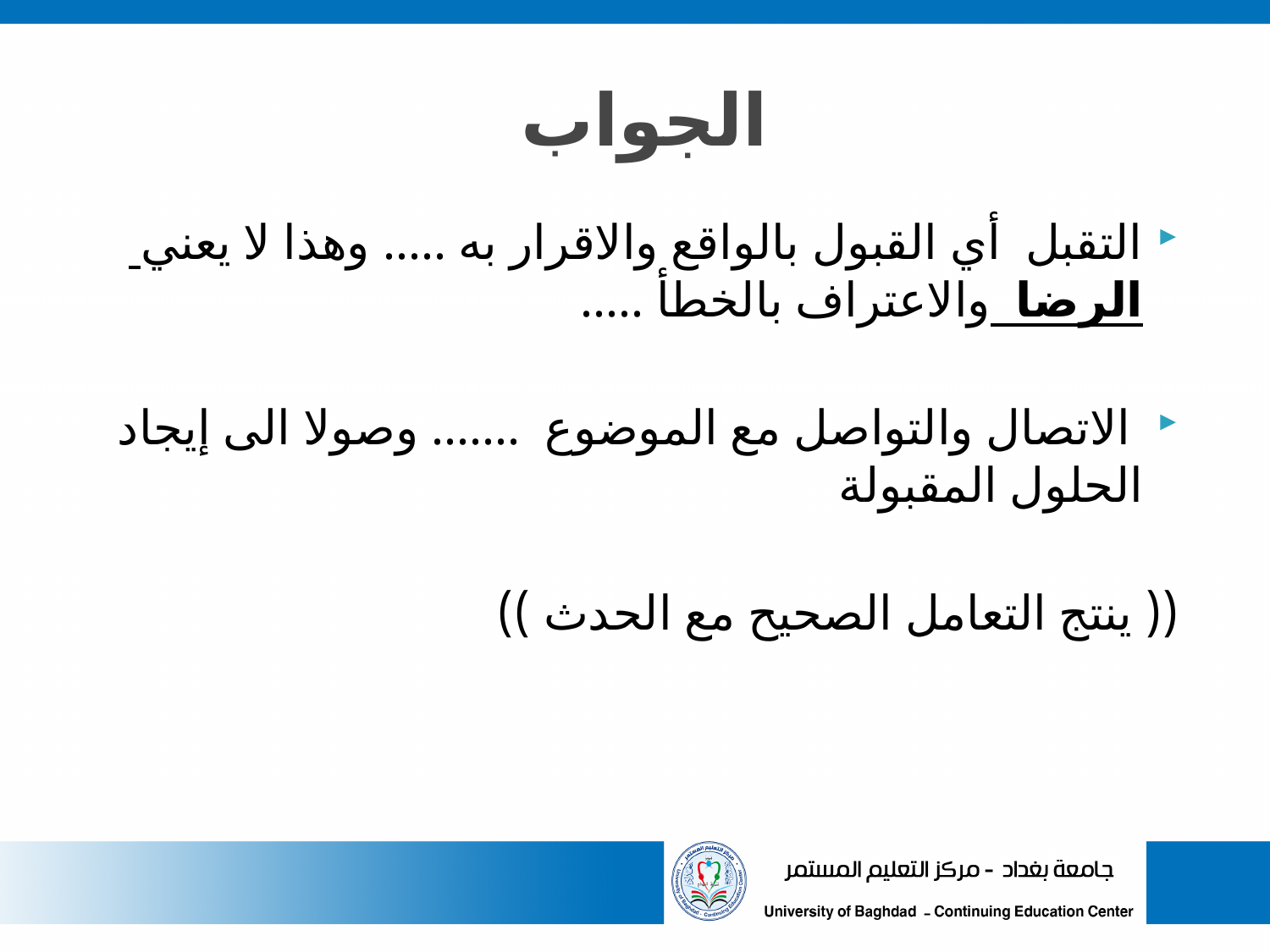

# الجواب
التقبل  أي القبول بالواقع والاقرار به ..... وهذا لا يعني  الرضا  والاعتراف بالخطأ .....

 الاتصال والتواصل مع الموضوع  ....... وصولا الى إيجاد الحلول المقبولة

(( ينتج التعامل الصحيح مع الحدث ))